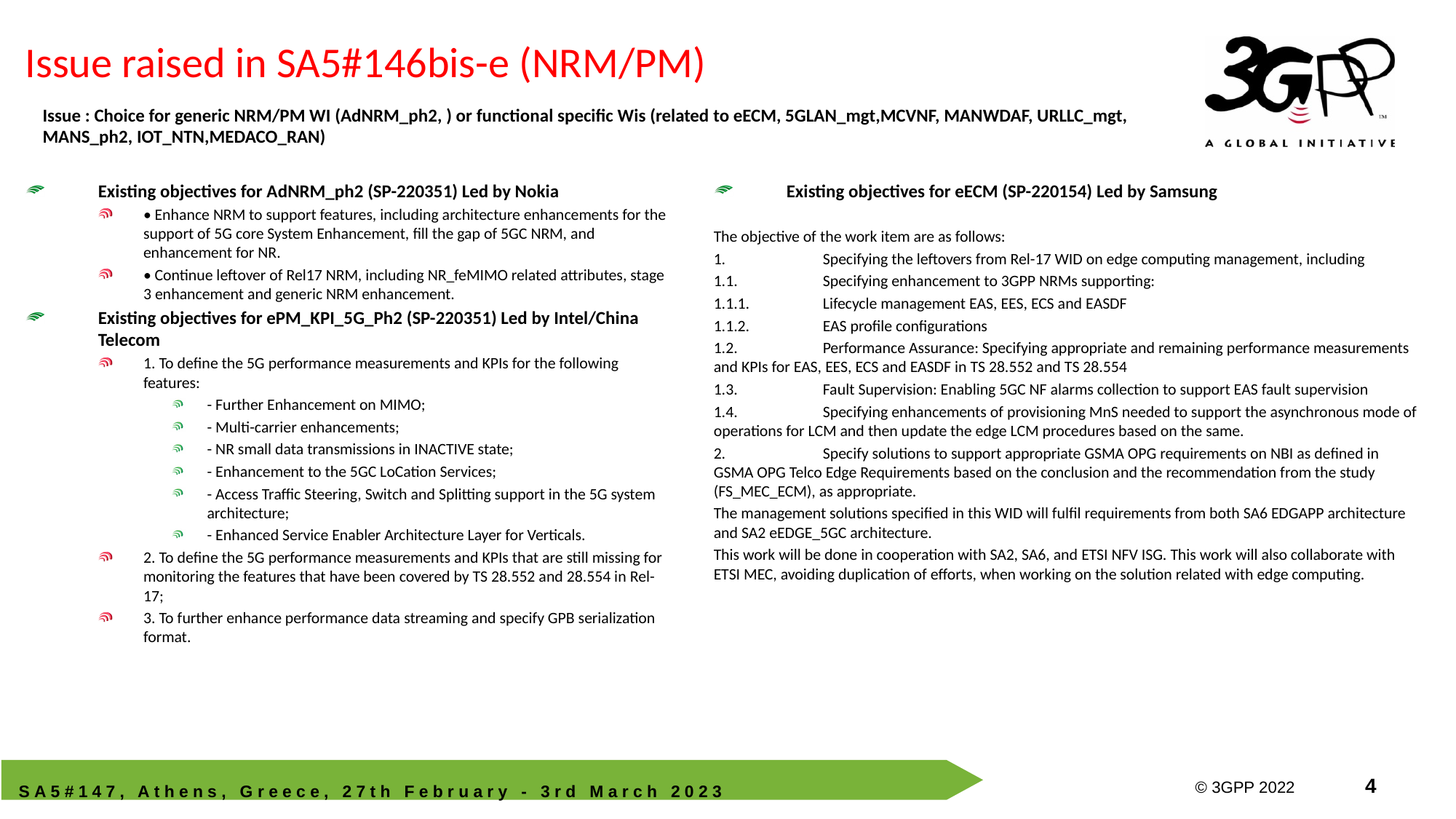

# Issue raised in SA5#146bis-e (NRM/PM)
Issue : Choice for generic NRM/PM WI (AdNRM_ph2, ) or functional specific Wis (related to eECM, 5GLAN_mgt,MCVNF, MANWDAF, URLLC_mgt, MANS_ph2, IOT_NTN,MEDACO_RAN)
Existing objectives for AdNRM_ph2 (SP-220351) Led by Nokia
• Enhance NRM to support features, including architecture enhancements for the support of 5G core System Enhancement, fill the gap of 5GC NRM, and enhancement for NR.
• Continue leftover of Rel17 NRM, including NR_feMIMO related attributes, stage 3 enhancement and generic NRM enhancement.
Existing objectives for ePM_KPI_5G_Ph2 (SP-220351) Led by Intel/China Telecom
1. To define the 5G performance measurements and KPIs for the following features:
- Further Enhancement on MIMO;
- Multi-carrier enhancements;
- NR small data transmissions in INACTIVE state;
- Enhancement to the 5GC LoCation Services;
- Access Traffic Steering, Switch and Splitting support in the 5G system architecture;
- Enhanced Service Enabler Architecture Layer for Verticals.
2. To define the 5G performance measurements and KPIs that are still missing for monitoring the features that have been covered by TS 28.552 and 28.554 in Rel-17;
3. To further enhance performance data streaming and specify GPB serialization format.

Existing objectives for eECM (SP-220154) Led by Samsung

The objective of the work item are as follows:
1.	Specifying the leftovers from Rel-17 WID on edge computing management, including
1.1.	Specifying enhancement to 3GPP NRMs supporting:
1.1.1.	Lifecycle management EAS, EES, ECS and EASDF
1.1.2.	EAS profile configurations
1.2.	Performance Assurance: Specifying appropriate and remaining performance measurements and KPIs for EAS, EES, ECS and EASDF in TS 28.552 and TS 28.554
1.3.	Fault Supervision: Enabling 5GC NF alarms collection to support EAS fault supervision
1.4.	Specifying enhancements of provisioning MnS needed to support the asynchronous mode of operations for LCM and then update the edge LCM procedures based on the same.
2.	Specify solutions to support appropriate GSMA OPG requirements on NBI as defined in GSMA OPG Telco Edge Requirements based on the conclusion and the recommendation from the study (FS_MEC_ECM), as appropriate.
The management solutions specified in this WID will fulfil requirements from both SA6 EDGAPP architecture and SA2 eEDGE_5GC architecture.
This work will be done in cooperation with SA2, SA6, and ETSI NFV ISG. This work will also collaborate with ETSI MEC, avoiding duplication of efforts, when working on the solution related with edge computing.